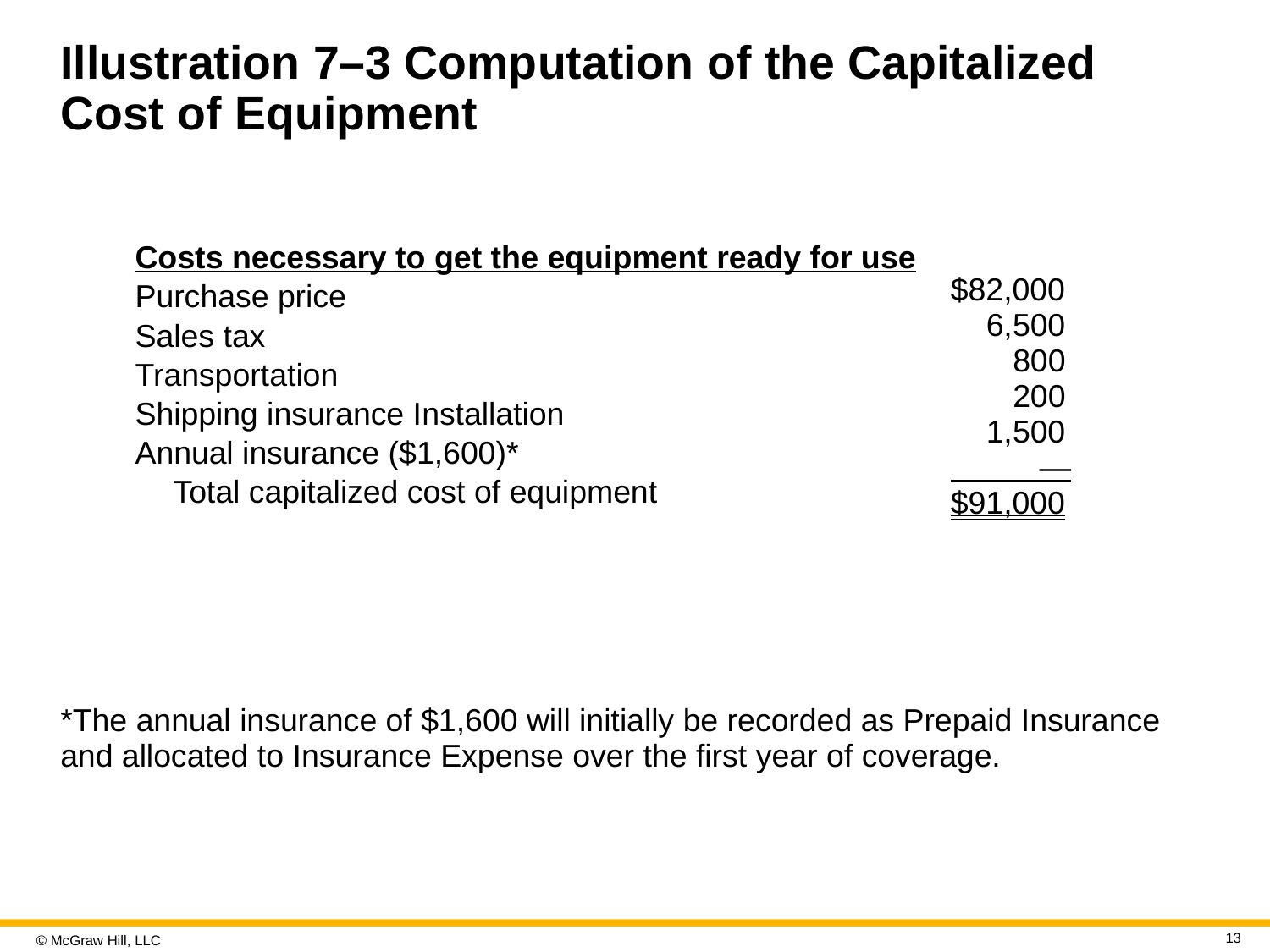

# Illustration 7–3 Computation of the Capitalized Cost of Equipment
| Costs necessary to get the equipment ready for use Purchase price Sales tax Transportation Shipping insurance Installation Annual insurance ($1,600)\* Total capitalized cost of equipment | $82,000 6,500 800 200 1,500 — $91,000 |
| --- | --- |
*The annual insurance of $1,600 will initially be recorded as Prepaid Insurance and allocated to Insurance Expense over the first year of coverage.
13